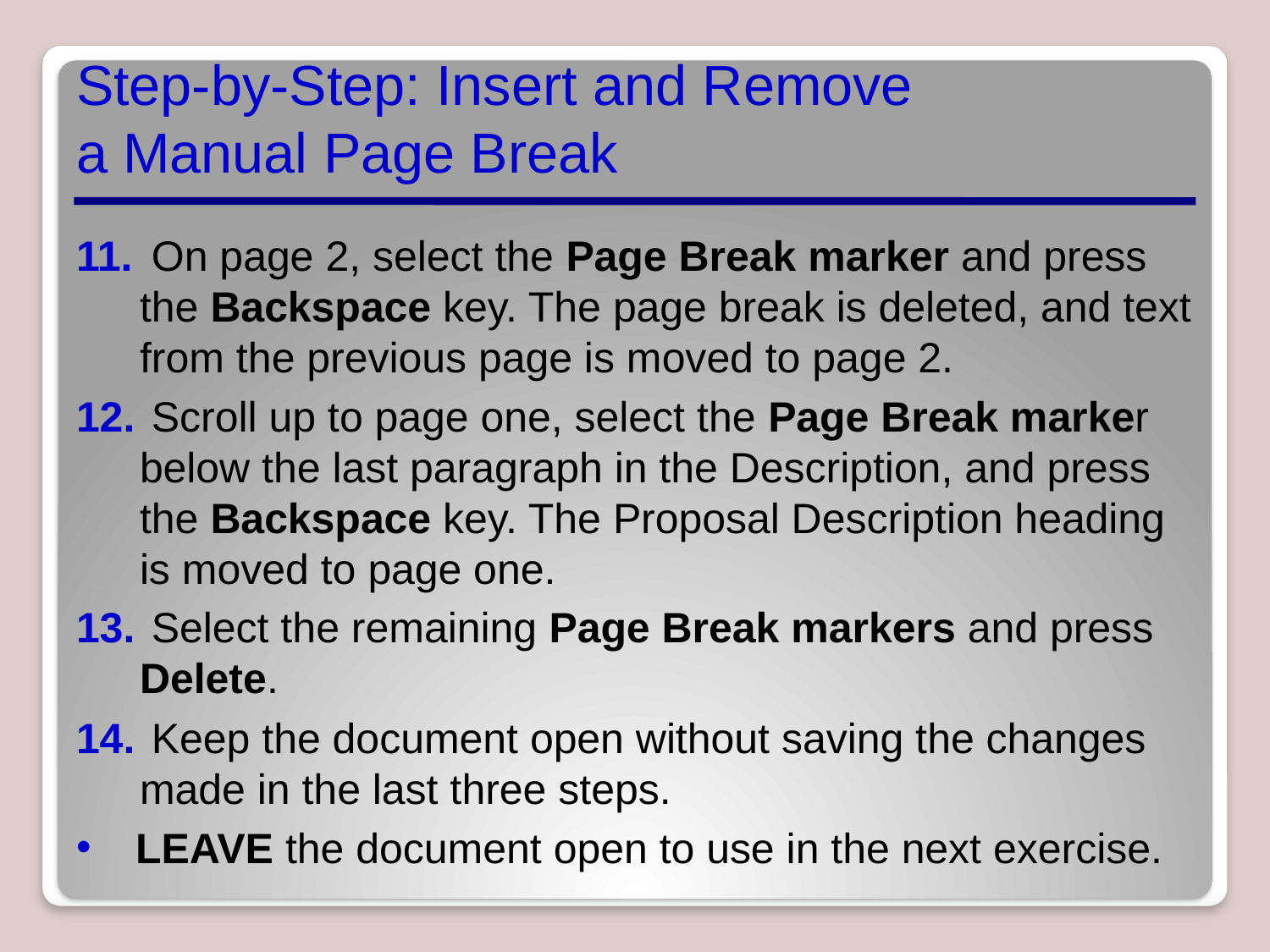

# Step-by-Step: Insert and Remove a Manual Page Break
 On page 2, select the Page Break marker and press the Backspace key. The page break is deleted, and text from the previous page is moved to page 2.
 Scroll up to page one, select the Page Break marker below the last paragraph in the Description, and press the Backspace key. The Proposal Description heading is moved to page one.
 Select the remaining Page Break markers and press Delete.
 Keep the document open without saving the changes made in the last three steps.
 LEAVE the document open to use in the next exercise.